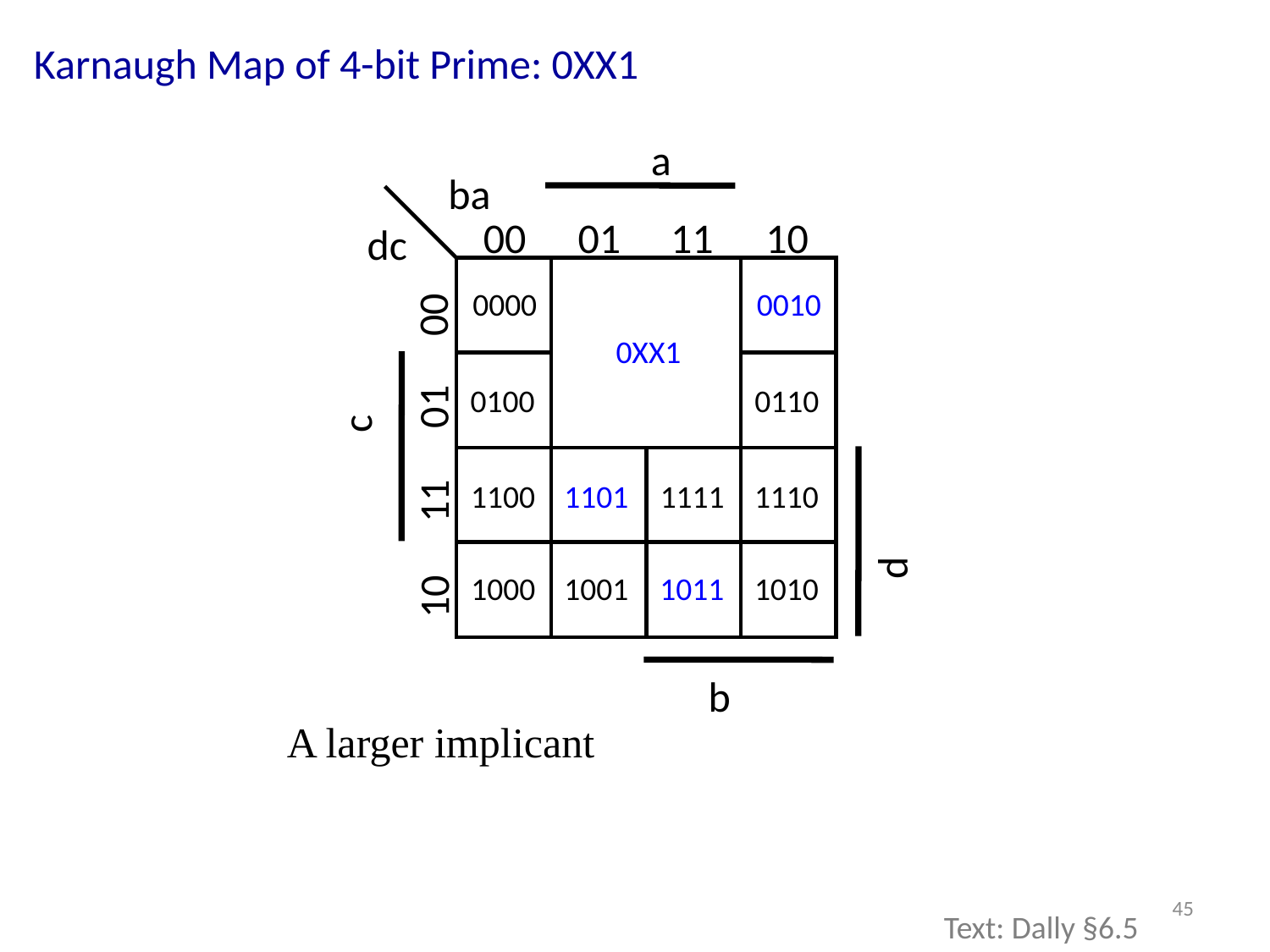

Karnaugh Map of 4-bit Prime: 0XX1
a

ba

10
00
01
11
dc

0000
0010
00
0XX1

01
0100
0110
c

11
1100
1101
1111
1110
d

1000
1001
1011
1010
10

b
A larger implicant
45
Text: Dally §6.5